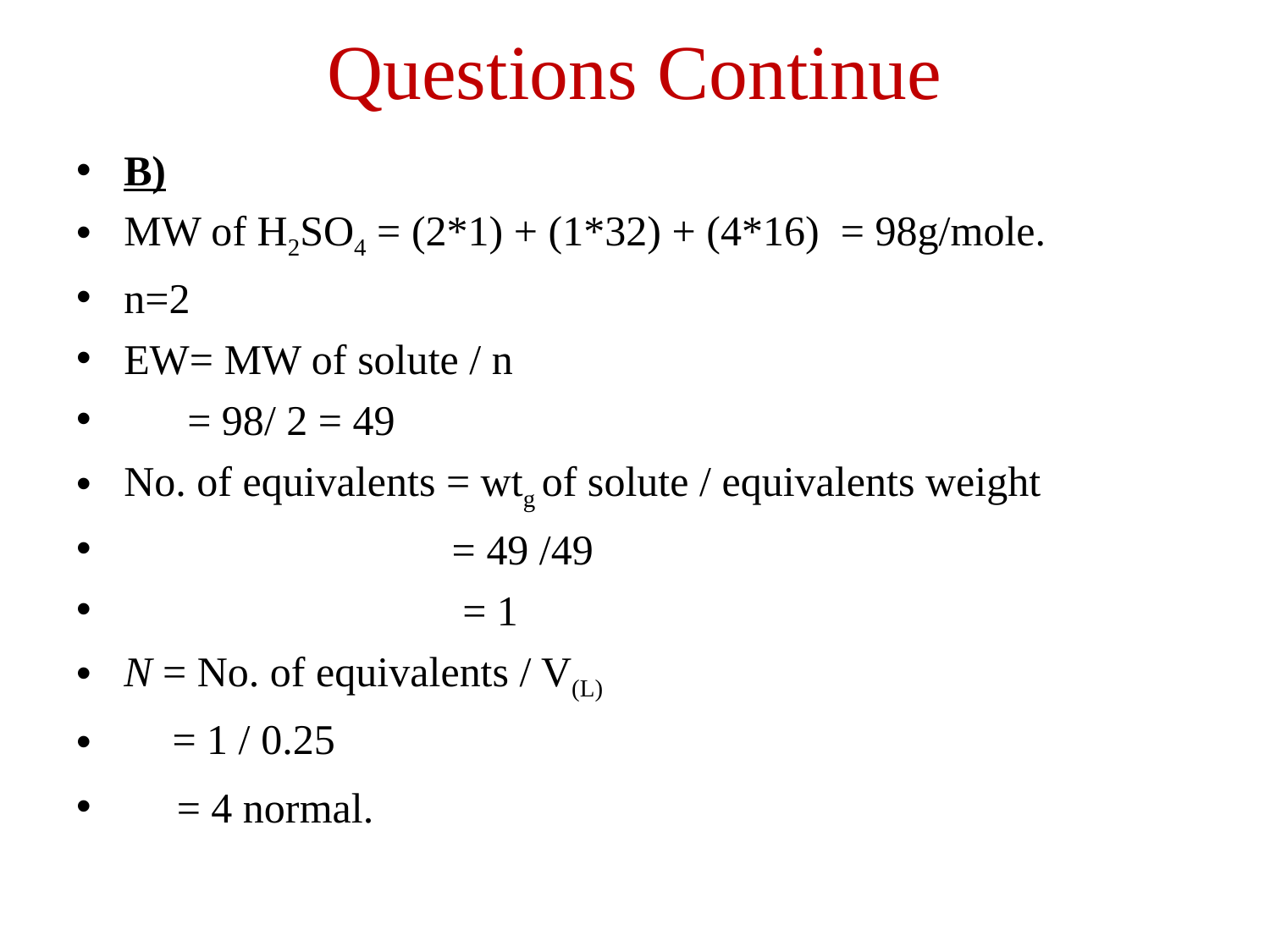

# Questions Continue
B)
MW of H2SO4 = (2*1) + (1*32) + (4*16)  = 98g/mole.
n=2
EW= MW of solute / n
      = 98/ 2 = 49
No. of equivalents = wtg of solute / equivalents weight
                               = 49 /49
                                = 1
N = No. of equivalents / V(L)
     = 1 / 0.25
     = 4 normal.